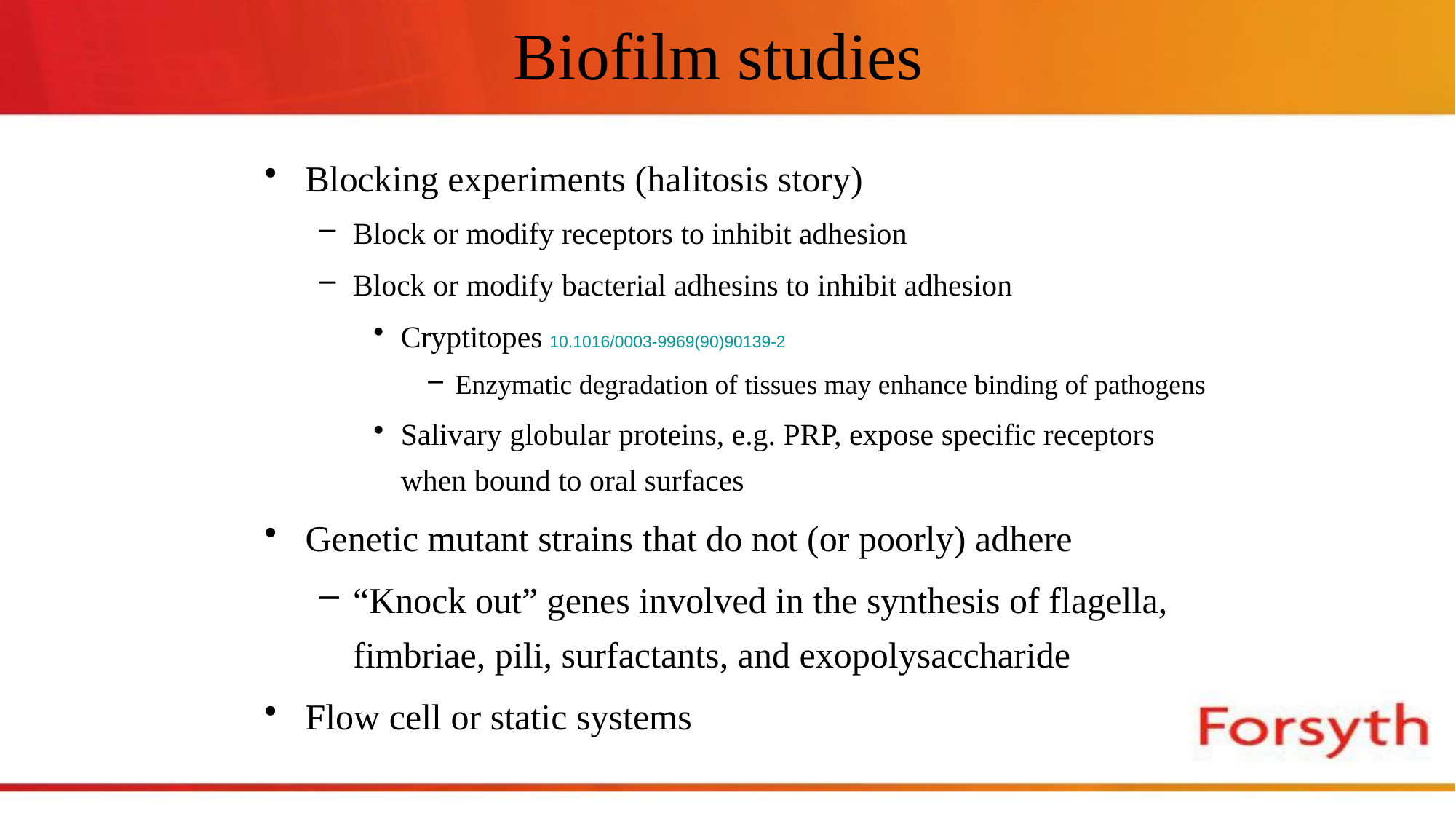

# Biofilm studies
Blocking experiments (halitosis story)
Block or modify receptors to inhibit adhesion
Block or modify bacterial adhesins to inhibit adhesion
Cryptitopes 10.1016/0003-9969(90)90139-2
Enzymatic degradation of tissues may enhance binding of pathogens
Salivary globular proteins, e.g. PRP, expose specific receptors when bound to oral surfaces
Genetic mutant strains that do not (or poorly) adhere
“Knock out” genes involved in the synthesis of flagella, fimbriae, pili, surfactants, and exopolysaccharide
Flow cell or static systems